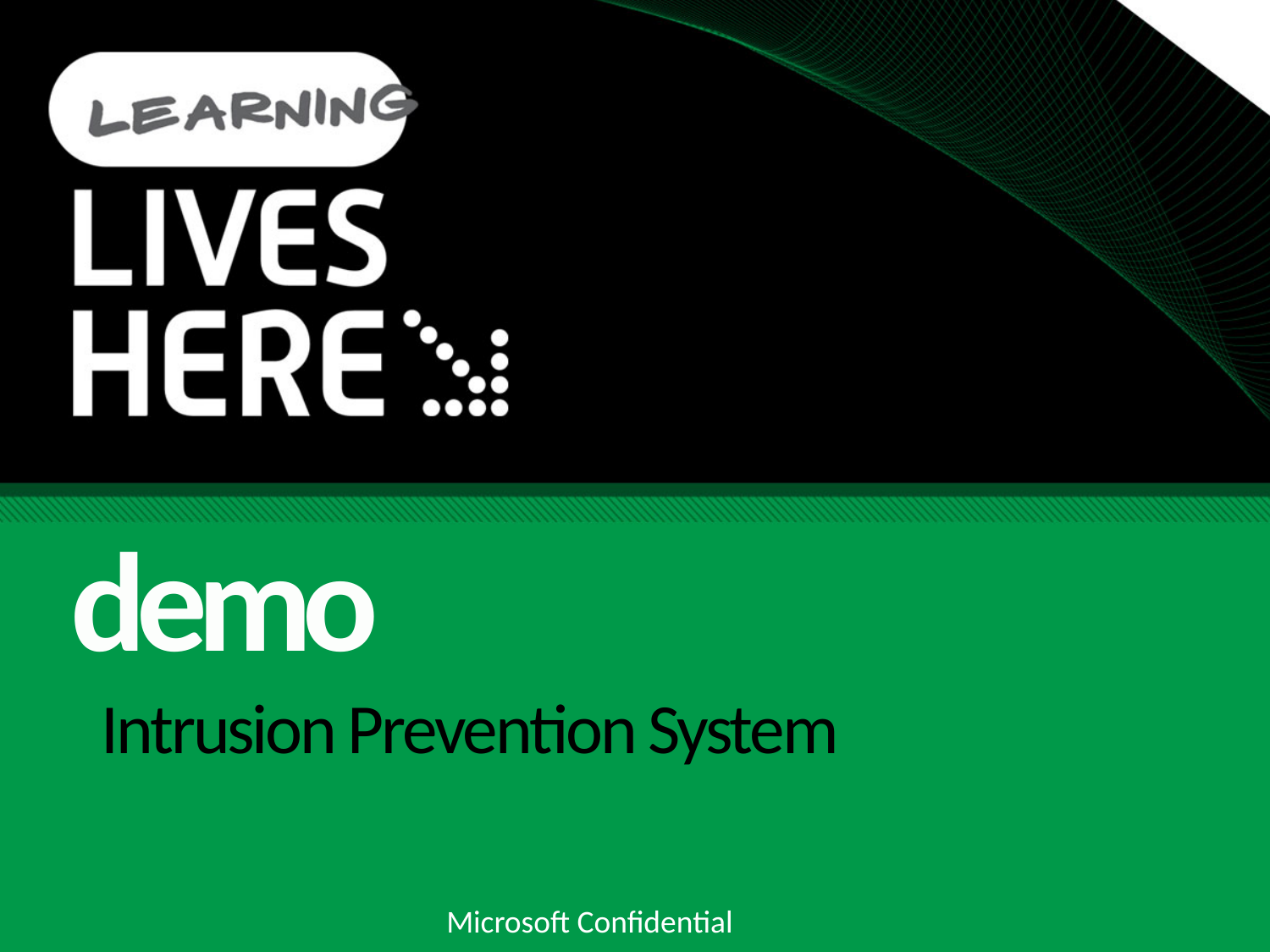

demo
# Intrusion Prevention System

Microsoft Confidential